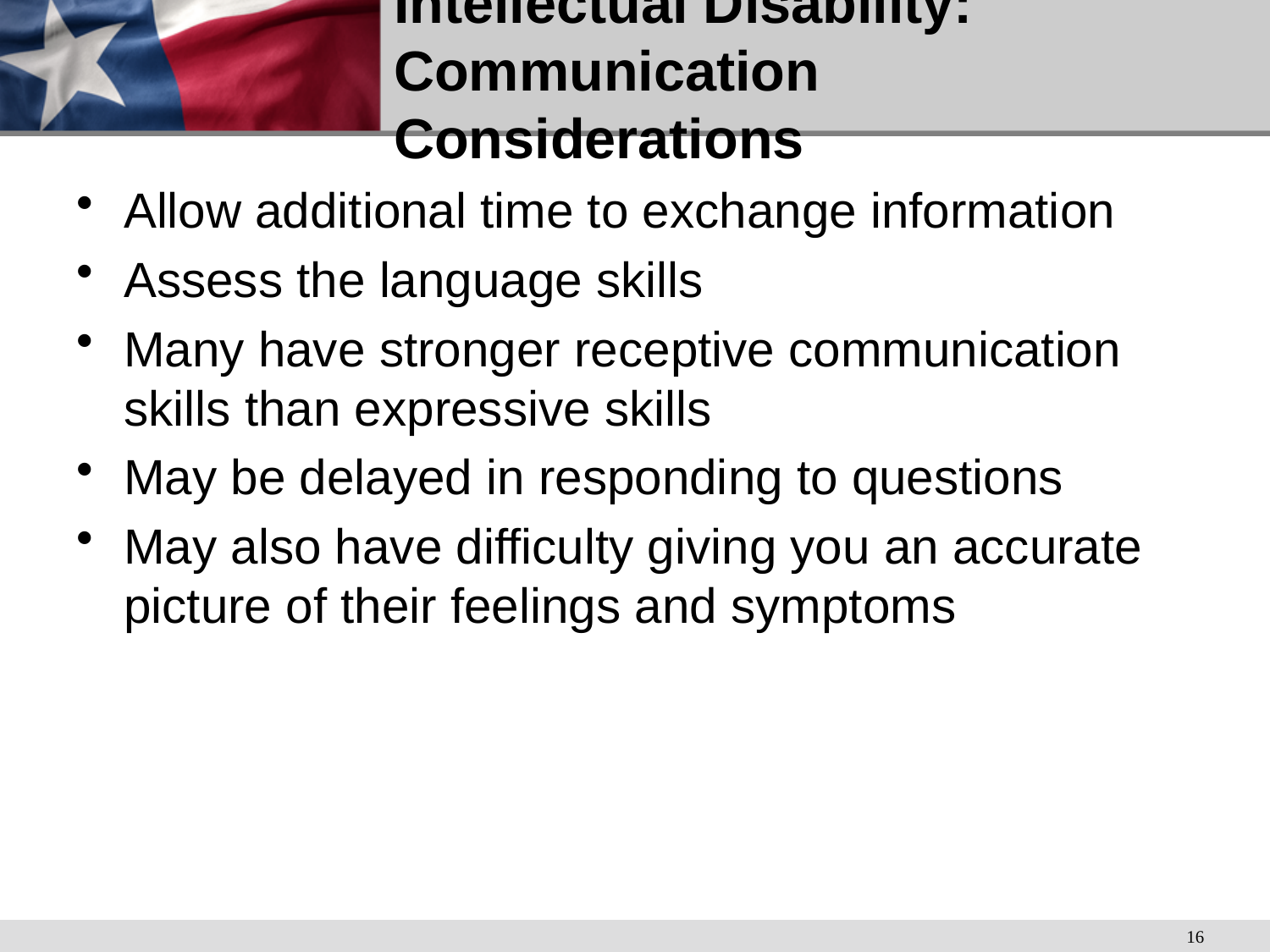

# Intellectual Disability: Communication Considerations
Allow additional time to exchange information
Assess the language skills
Many have stronger receptive communication skills than expressive skills
May be delayed in responding to questions
May also have difficulty giving you an accurate picture of their feelings and symptoms
16